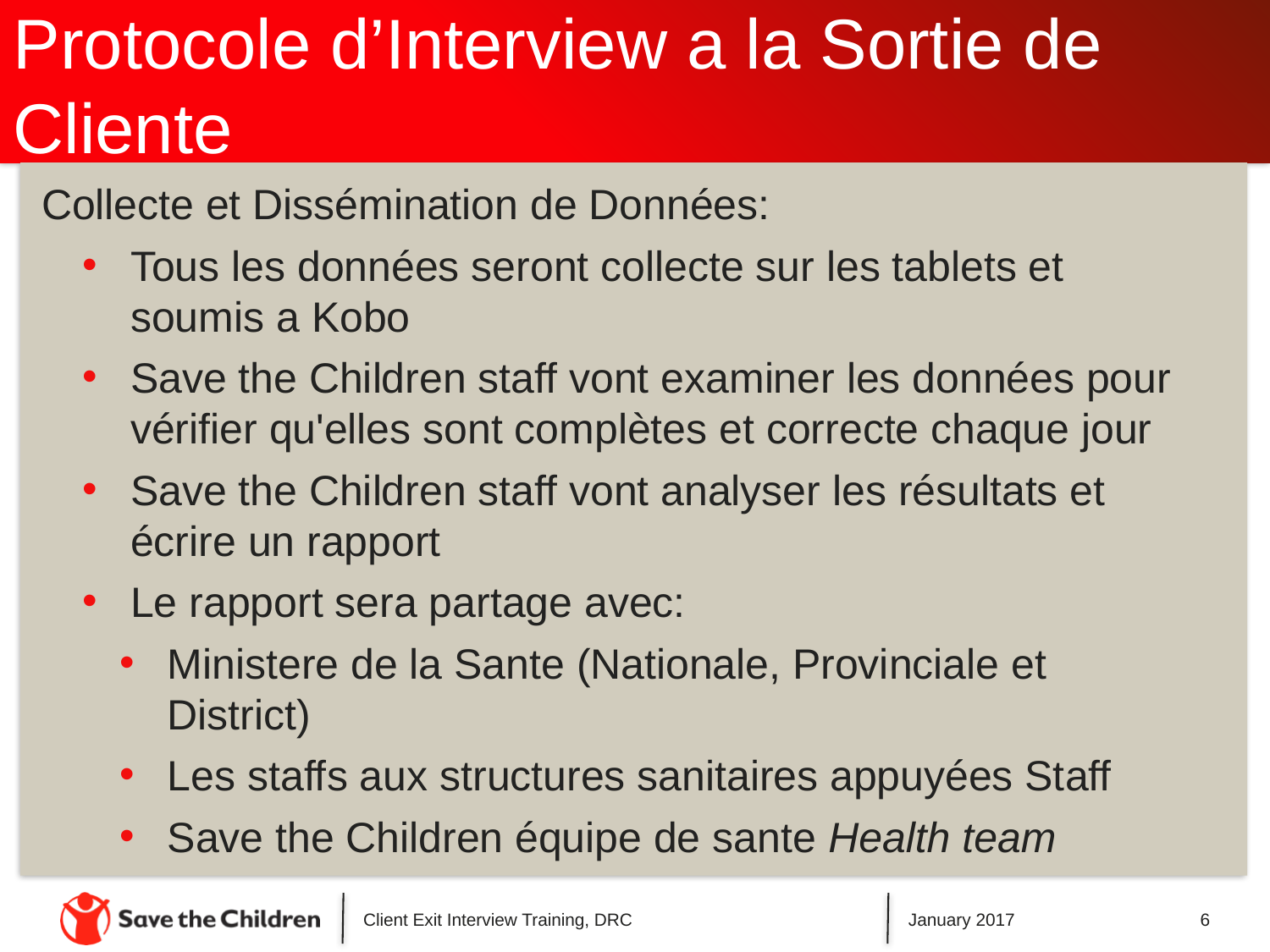

# Protocole d’Interview a la Sortie de Cliente
Collecte et Dissémination de Données:
Tous les données seront collecte sur les tablets et soumis a Kobo
Save the Children staff vont examiner les données pour vérifier qu'elles sont complètes et correcte chaque jour
Save the Children staff vont analyser les résultats et écrire un rapport
Le rapport sera partage avec:
Ministere de la Sante (Nationale, Provinciale et District)
Les staffs aux structures sanitaires appuyées Staff
Save the Children équipe de sante Health team
Client Exit Interview Training, DRC
January 2017
6